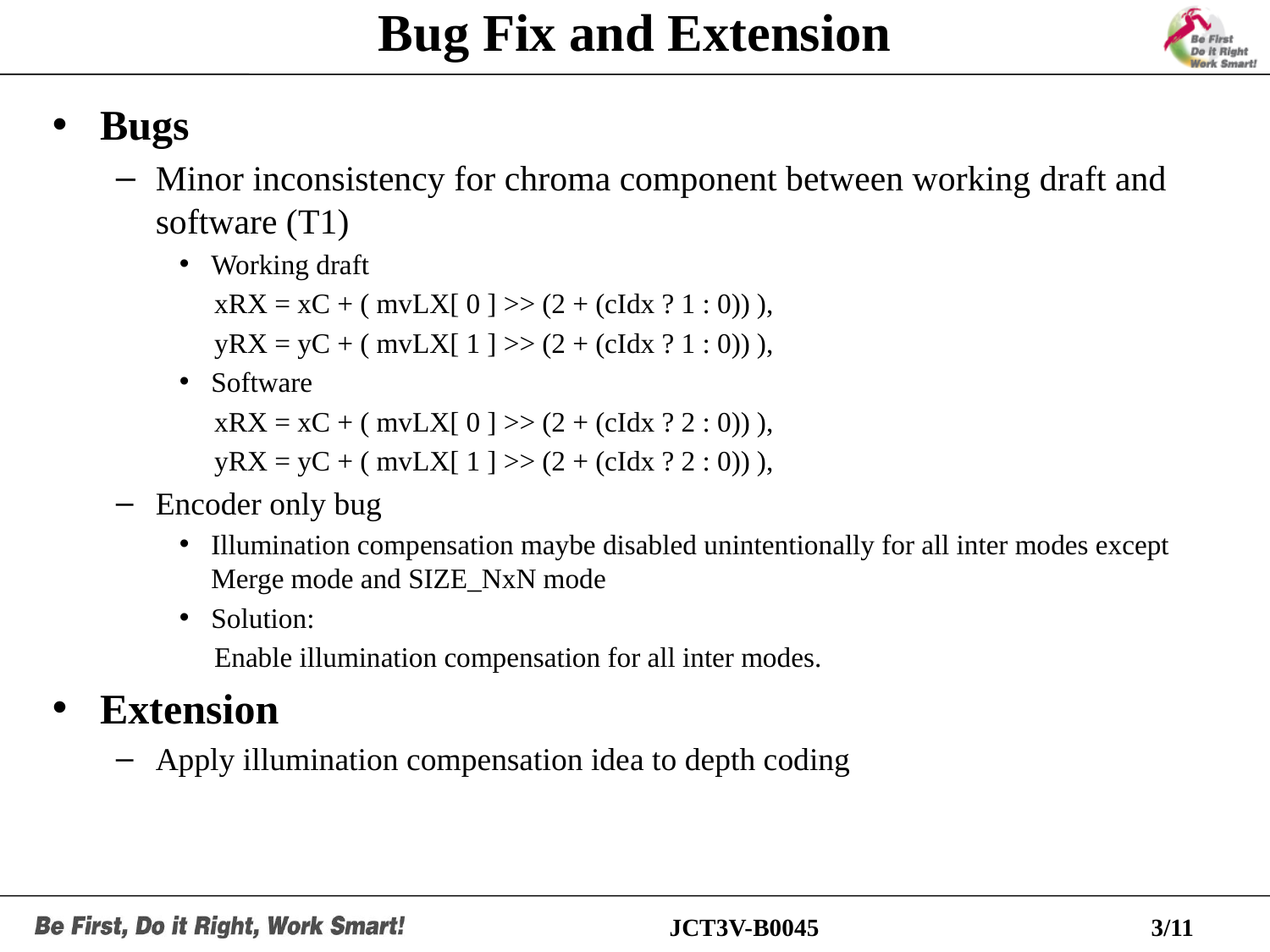

# Bug Fix and Extension
Bugs
Minor inconsistency for chroma component between working draft and software (T1)
Working draft
     xRX = xC + ( mvLX[ 0 ] >> (2 + (cIdx ? 1 : 0)) ),
     yRX = yC + ( mvLX[ 1 ] >> (2 + (cIdx ? 1 : 0)) ),
Software
     xRX = xC + ( mvLX[ 0 ] >> (2 + (cIdx ? 2 : 0)) ),
     yRX = yC + ( mvLX[ 1 ] >> (2 + (cIdx ? 2 : 0)) ),
Encoder only bug
Illumination compensation maybe disabled unintentionally for all inter modes except Merge mode and SIZE_NxN mode
Solution:
     Enable illumination compensation for all inter modes.
Extension
Apply illumination compensation idea to depth coding

JCT3V-B0045
3/11